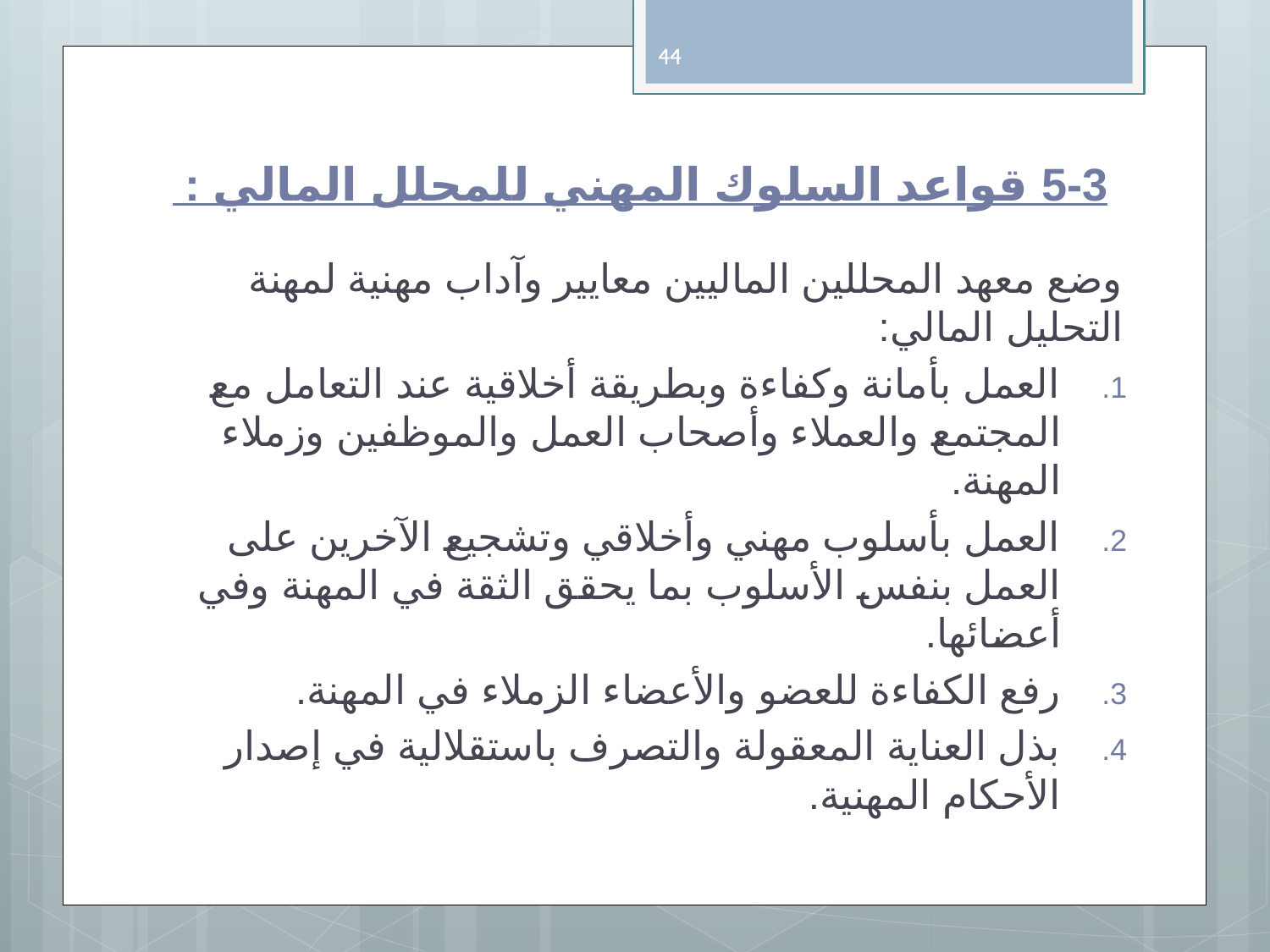

44
# 5-3 قواعد السلوك المهني للمحلل المالي :
وضع معهد المحللين الماليين معايير وآداب مهنية لمهنة التحليل المالي:
العمل بأمانة وكفاءة وبطريقة أخلاقية عند التعامل مع المجتمع والعملاء وأصحاب العمل والموظفين وزملاء المهنة.
العمل بأسلوب مهني وأخلاقي وتشجيع الآخرين على العمل بنفس الأسلوب بما يحقق الثقة في المهنة وفي أعضائها.
رفع الكفاءة للعضو والأعضاء الزملاء في المهنة.
بذل العناية المعقولة والتصرف باستقلالية في إصدار الأحكام المهنية.